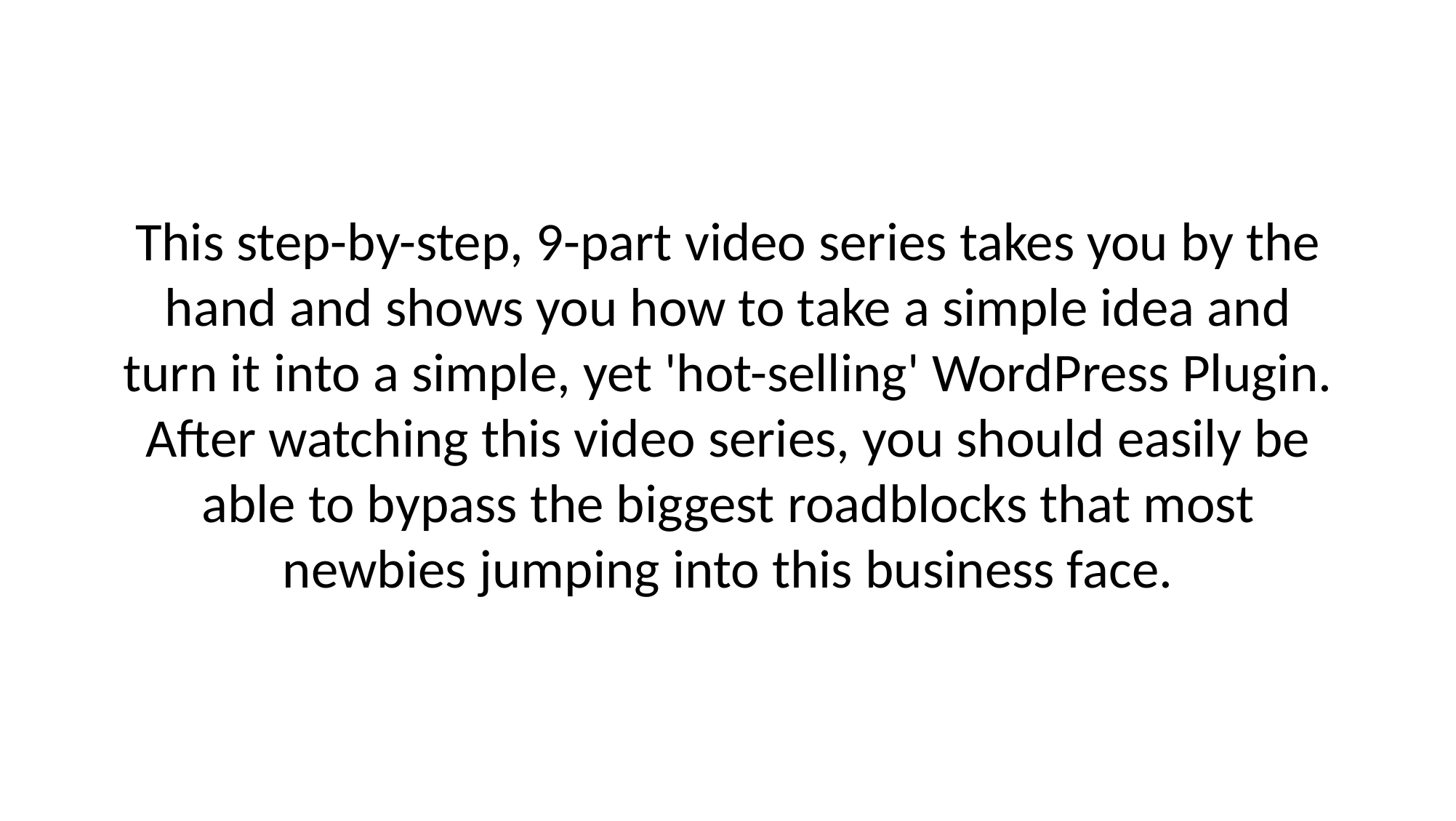

# This step-by-step, 9-part video series takes you by the hand and shows you how to take a simple idea and turn it into a simple, yet 'hot-selling' WordPress Plugin. After watching this video series, you should easily be able to bypass the biggest roadblocks that most newbies jumping into this business face.